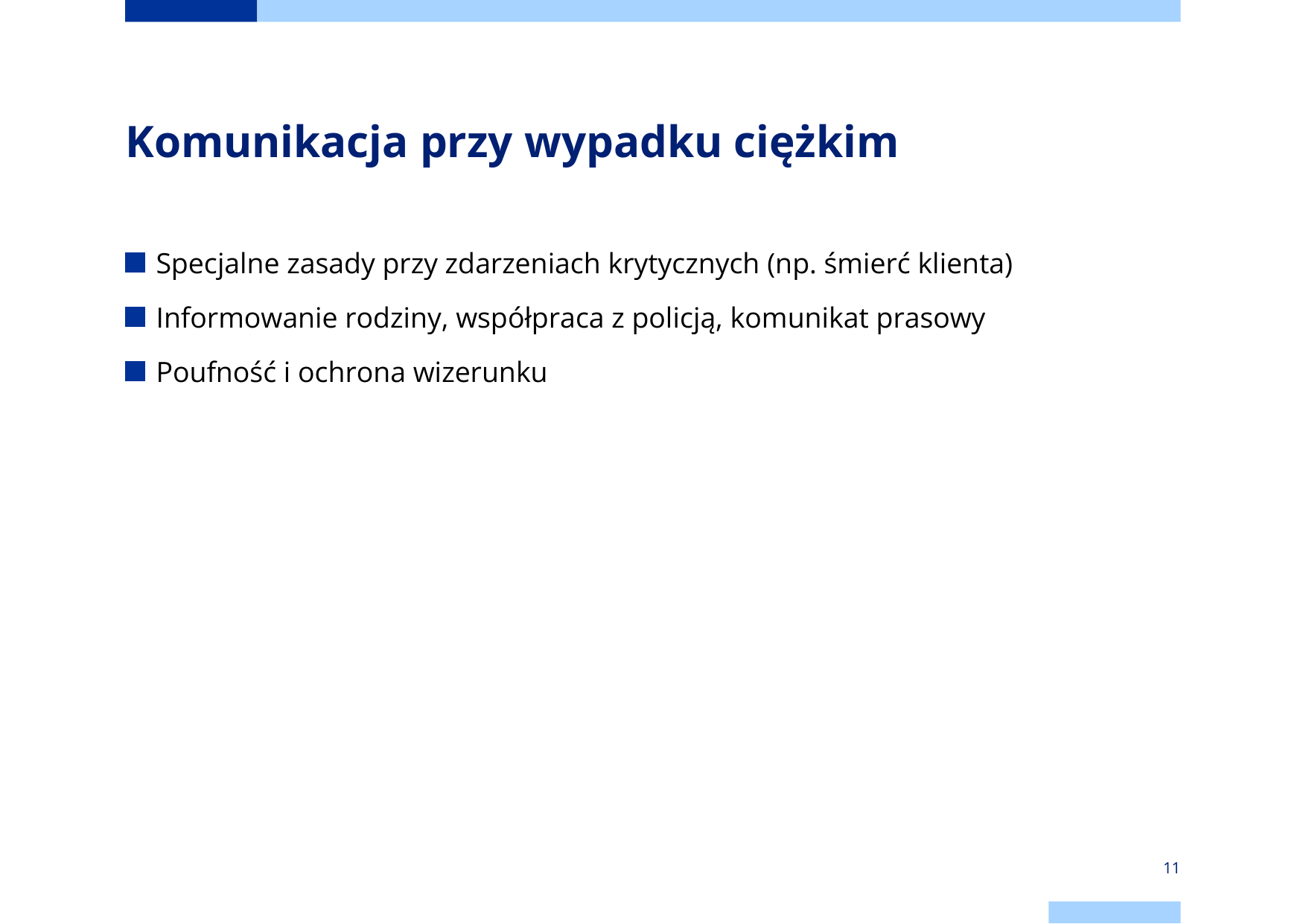

# Komunikacja przy wypadku ciężkim
Specjalne zasady przy zdarzeniach krytycznych (np. śmierć klienta)
Informowanie rodziny, współpraca z policją, komunikat prasowy
Poufność i ochrona wizerunku
11